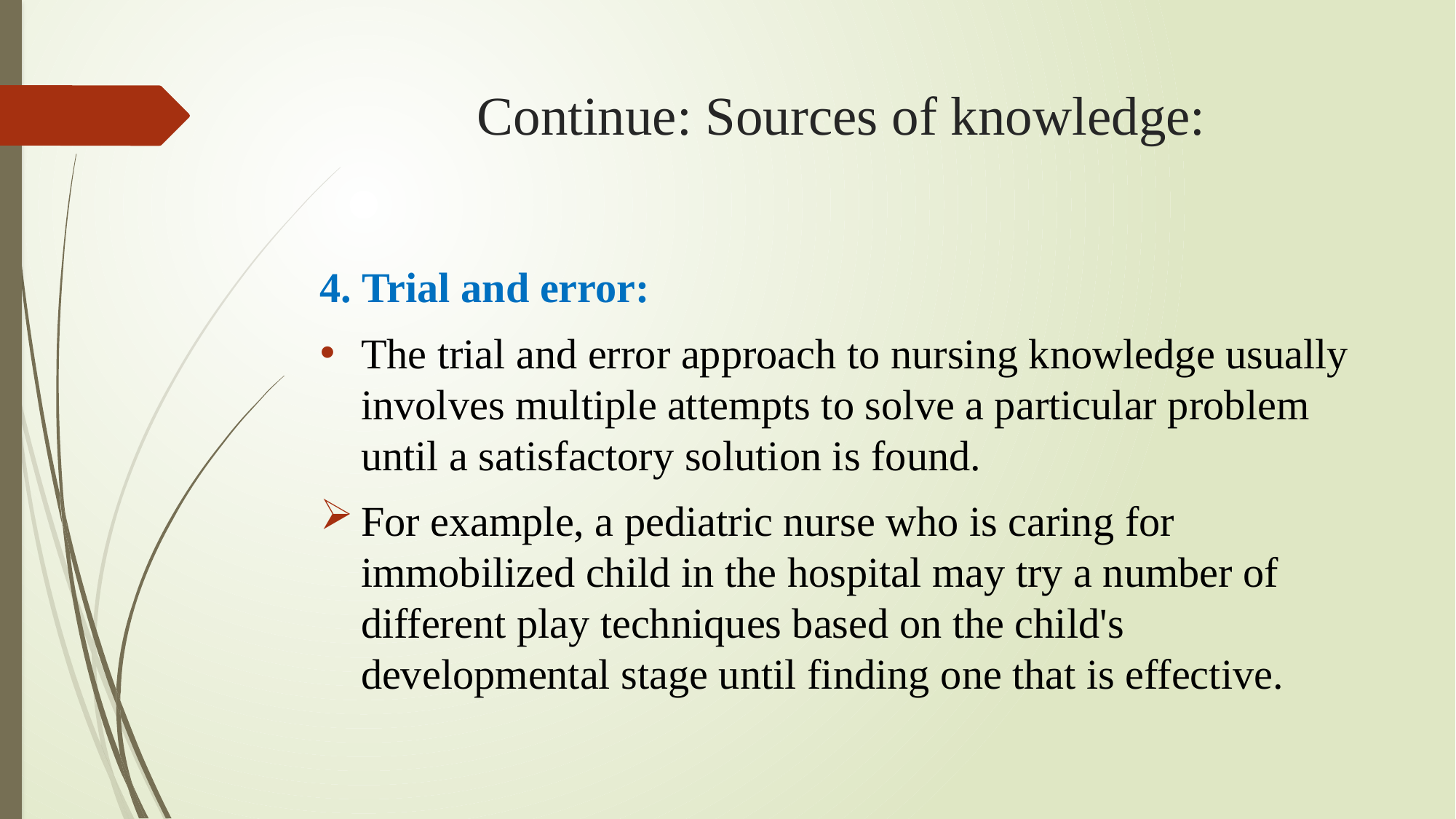

# Continue: Sources of knowledge:
4. Trial and error:
The trial and error approach to nursing knowledge usually involves multiple attempts to solve a particular problem until a satisfactory solution is found.
For example, a pediatric nurse who is caring for immobilized child in the hospital may try a number of different play techniques based on the child's developmental stage until finding one that is effective.